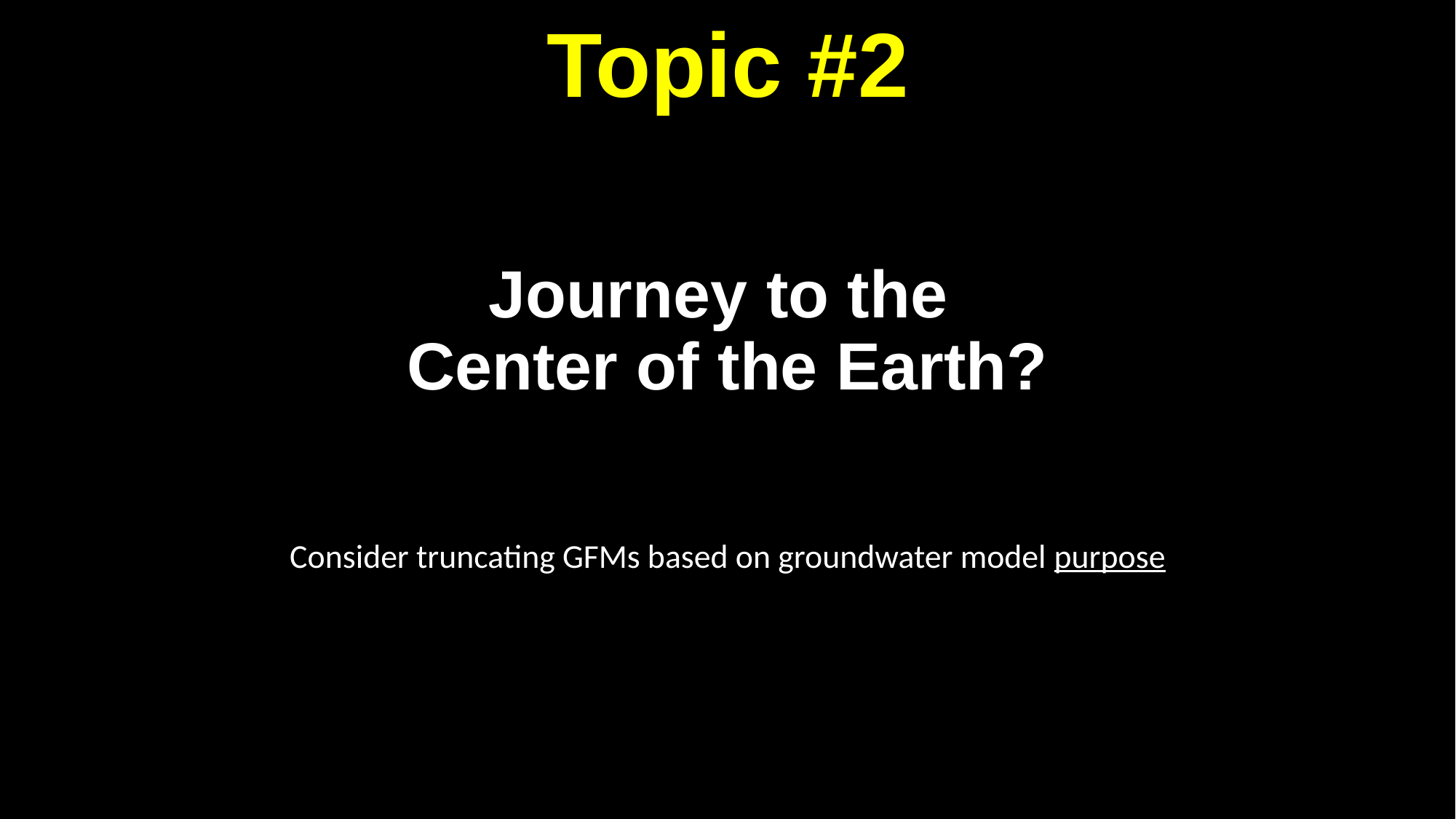

# Journey to the Center of the Earth?
Topic #2
Consider truncating GFMs based on groundwater model purpose